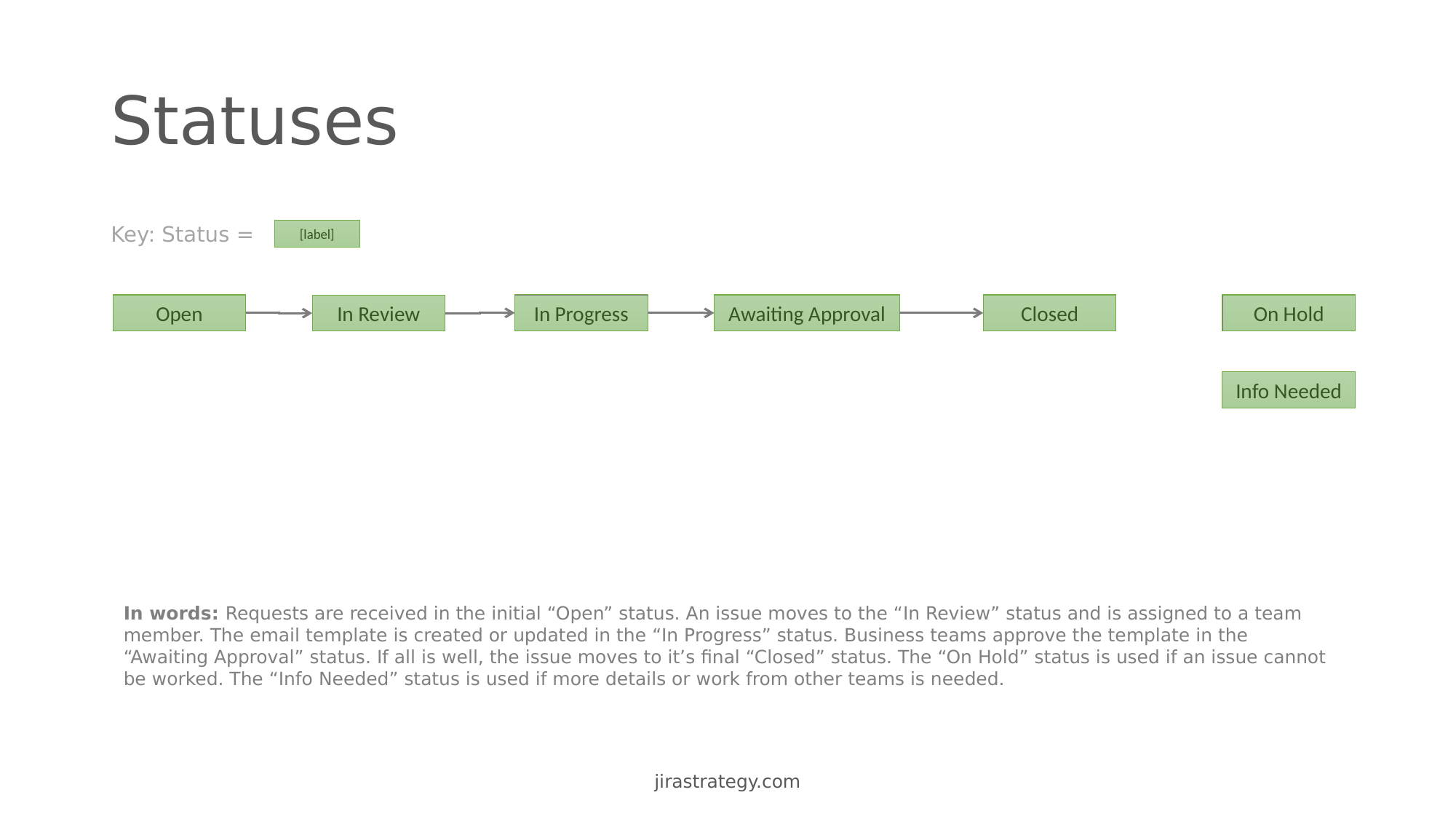

# Statuses
Key: Status =

[label]
In Progress
Closed
On Hold
Awaiting Approval
Open
In Review
Info Needed
In words: Requests are received in the initial “Open” status. An issue moves to the “In Review” status and is assigned to a team member. The email template is created or updated in the “In Progress” status. Business teams approve the template in the “Awaiting Approval” status. If all is well, the issue moves to it’s final “Closed” status. The “On Hold” status is used if an issue cannot be worked. The “Info Needed” status is used if more details or work from other teams is needed.

jirastrategy.com